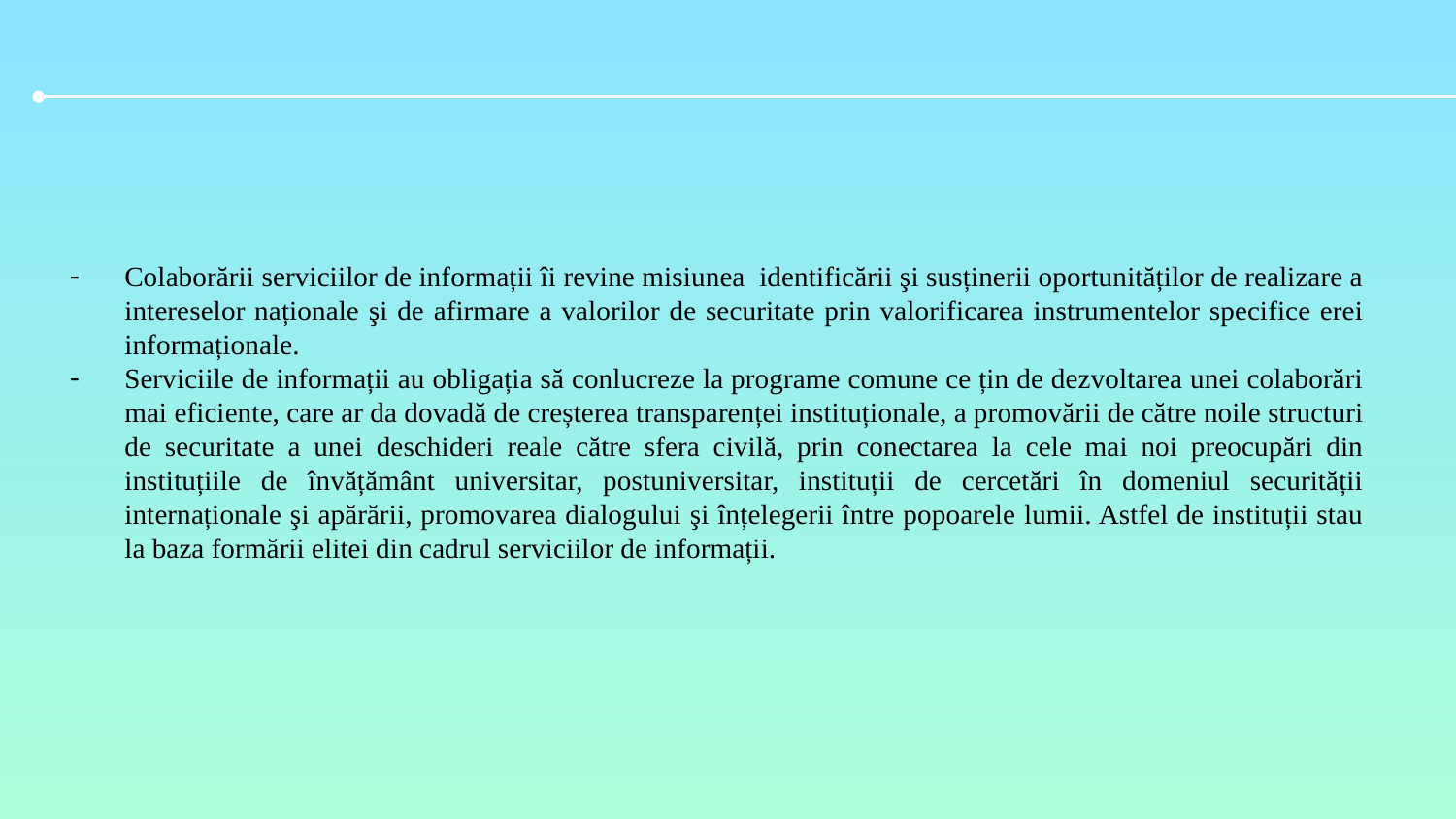

Colaborării serviciilor de informații îi revine misiunea  identificării şi susținerii oportunităților de realizare a intereselor naționale şi de afirmare a valorilor de securitate prin valorificarea instrumentelor specifice erei informaționale.
Serviciile de informații au obligația să conlucreze la programe comune ce țin de dezvoltarea unei colaborări mai eficiente, care ar da dovadă de creșterea transparenței instituționale, a promovării de către noile structuri de securitate a unei deschideri reale către sfera civilă, prin conectarea la cele mai noi preocupări din instituțiile de învățământ universitar, postuniversitar, instituții de cercetări în domeniul securității internaționale şi apărării, promovarea dialogului şi înțelegerii între popoarele lumii. Astfel de instituții stau la baza formării elitei din cadrul serviciilor de informații.